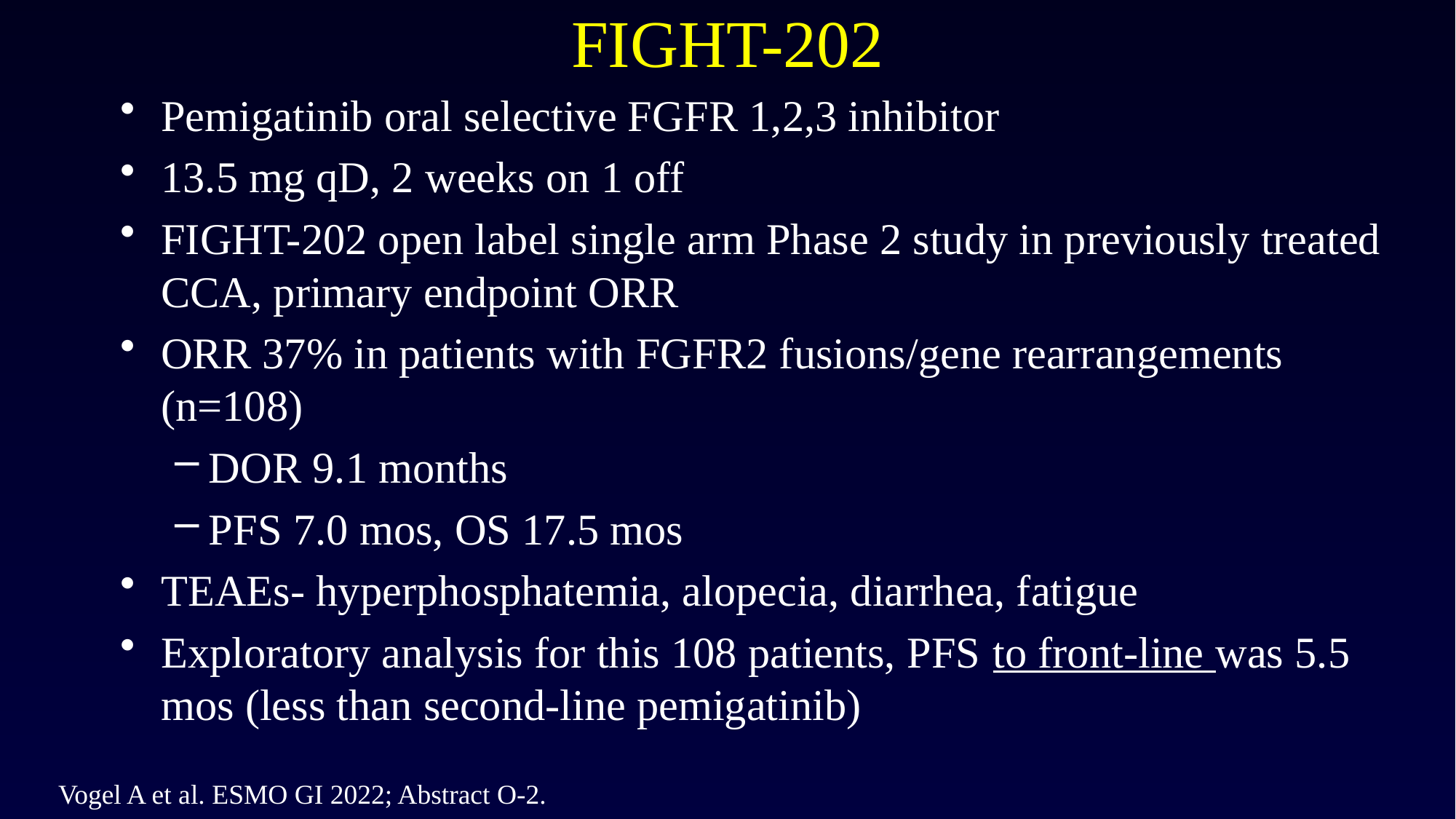

# FIGHT-202
Pemigatinib oral selective FGFR 1,2,3 inhibitor
13.5 mg qD, 2 weeks on 1 off
FIGHT-202 open label single arm Phase 2 study in previously treated CCA, primary endpoint ORR
ORR 37% in patients with FGFR2 fusions/gene rearrangements (n=108)
DOR 9.1 months
PFS 7.0 mos, OS 17.5 mos
TEAEs- hyperphosphatemia, alopecia, diarrhea, fatigue
Exploratory analysis for this 108 patients, PFS to front-line was 5.5 mos (less than second-line pemigatinib)
Vogel A et al. ESMO GI 2022; Abstract O-2.